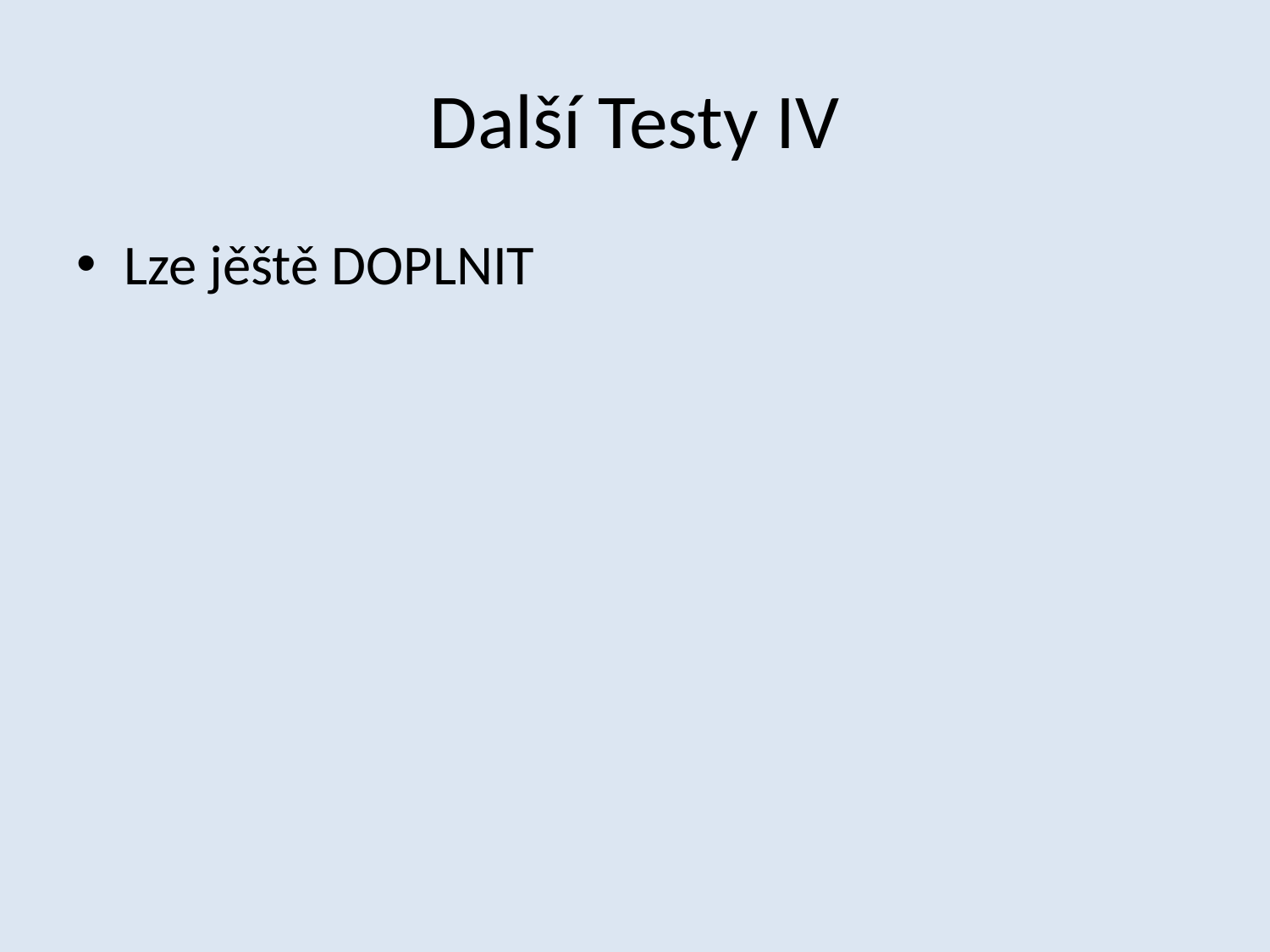

# Další Testy IV
Lze jěště DOPLNIT